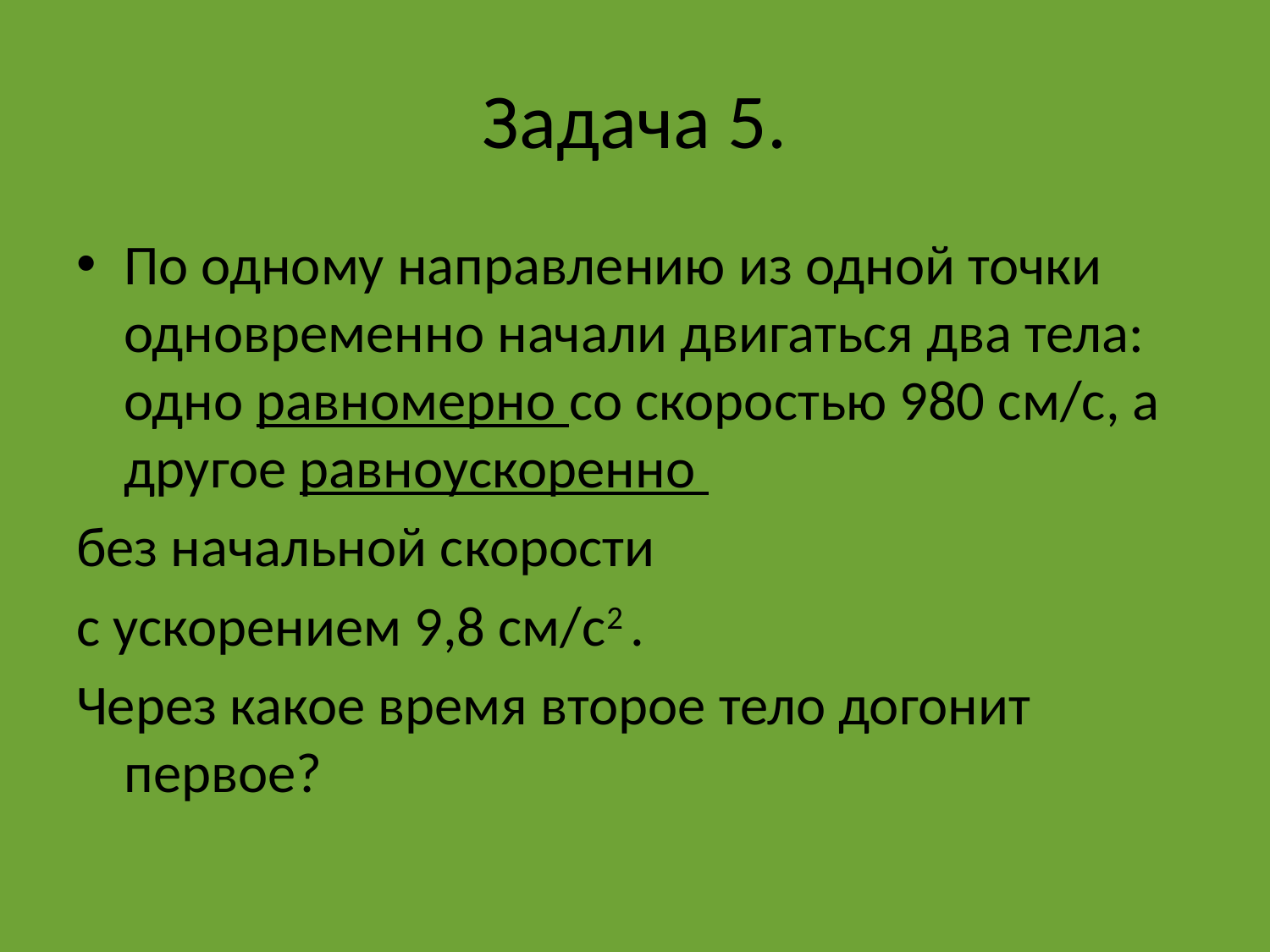

# Задача 5.
По одному направлению из одной точки одновременно начали двигаться два тела: одно равномерно со скоростью 980 см/с, а другое равноускоренно
без начальной скорости
с ускорением 9,8 см/с2 .
Через какое время второе тело догонит первое?